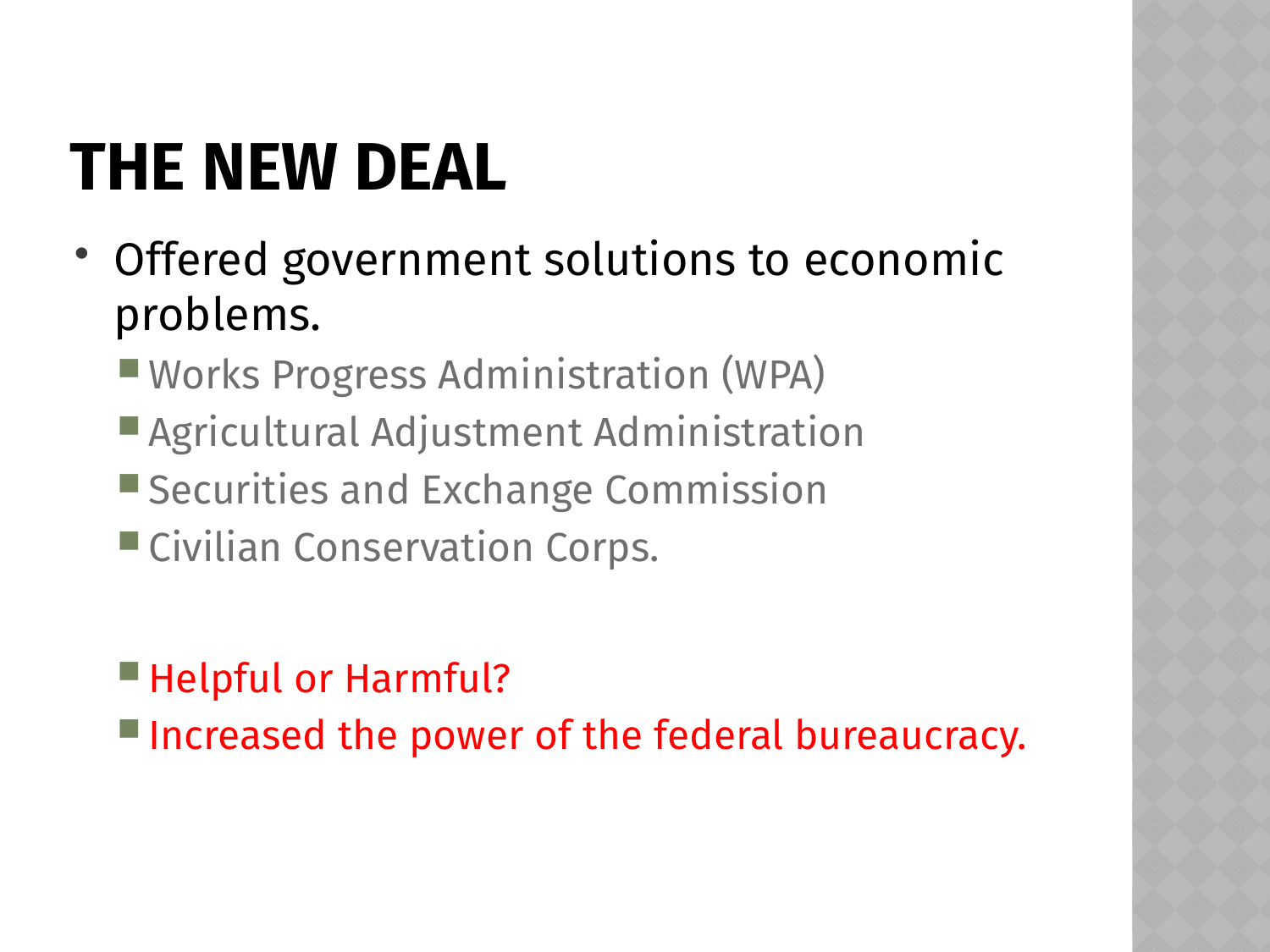

# The new Deal
Offered government solutions to economic problems.
Works Progress Administration (WPA)
Agricultural Adjustment Administration
Securities and Exchange Commission
Civilian Conservation Corps.

Helpful or Harmful?
Increased the power of the federal bureaucracy.